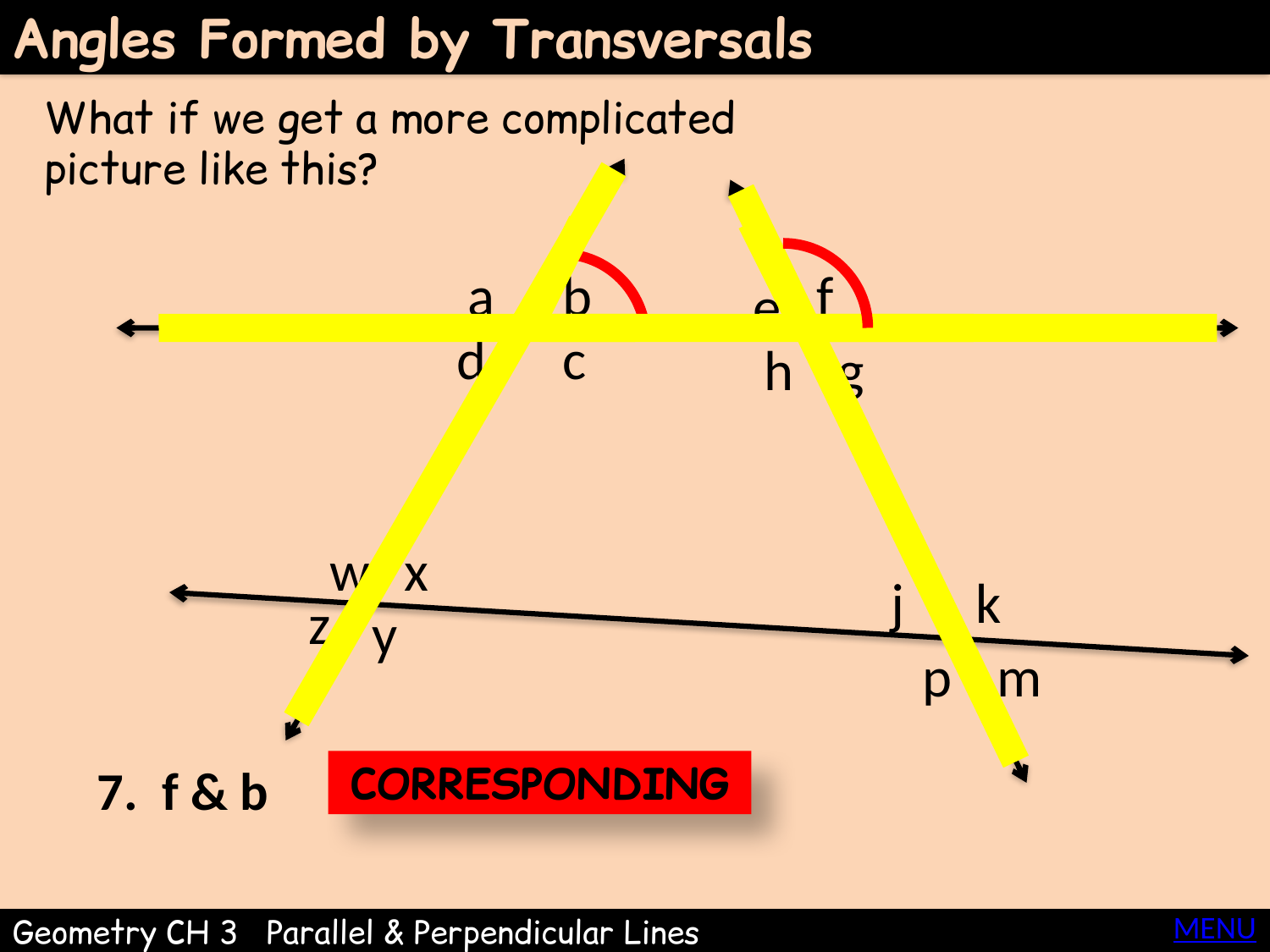

Angles Formed by Transversals
What if we get a more complicated picture like this?

a
b

f
e
d
c

h

g
w
x
j
k
z

y
p
m
7.  f & b
CORRESPONDING
MENU
Geometry CH 3	Parallel & Perpendicular Lines